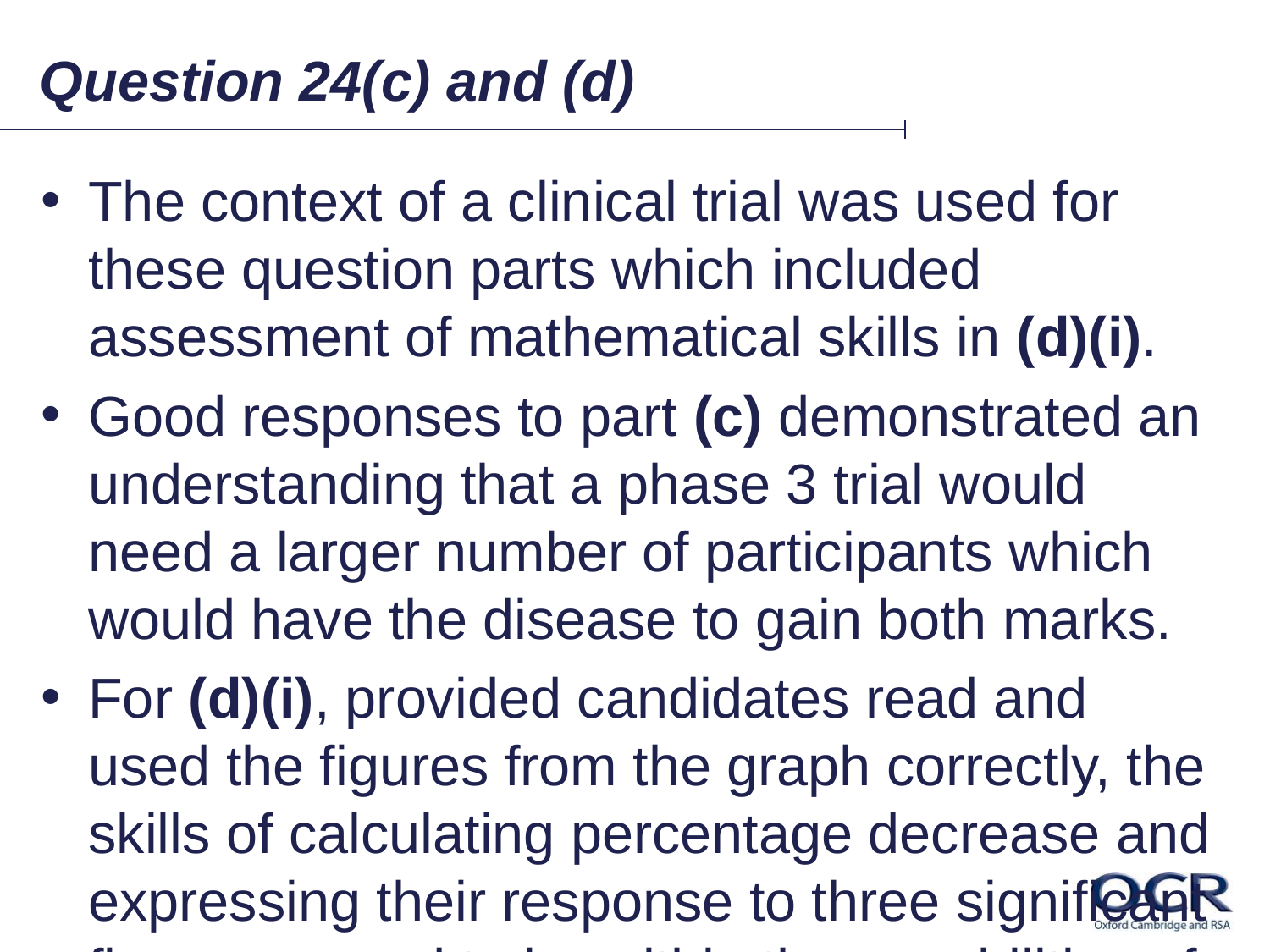

# Question 24(c) and (d)
The context of a clinical trial was used for these question parts which included assessment of mathematical skills in (d)(i).
Good responses to part (c) demonstrated an understanding that a phase 3 trial would need a larger number of participants which would have the disease to gain both marks.
For (d)(i), provided candidates read and used the figures from the graph correctly, the skills of calculating percentage decrease and expressing their response to three significant figures proved to be within the capabilities of candidates across the ability range.